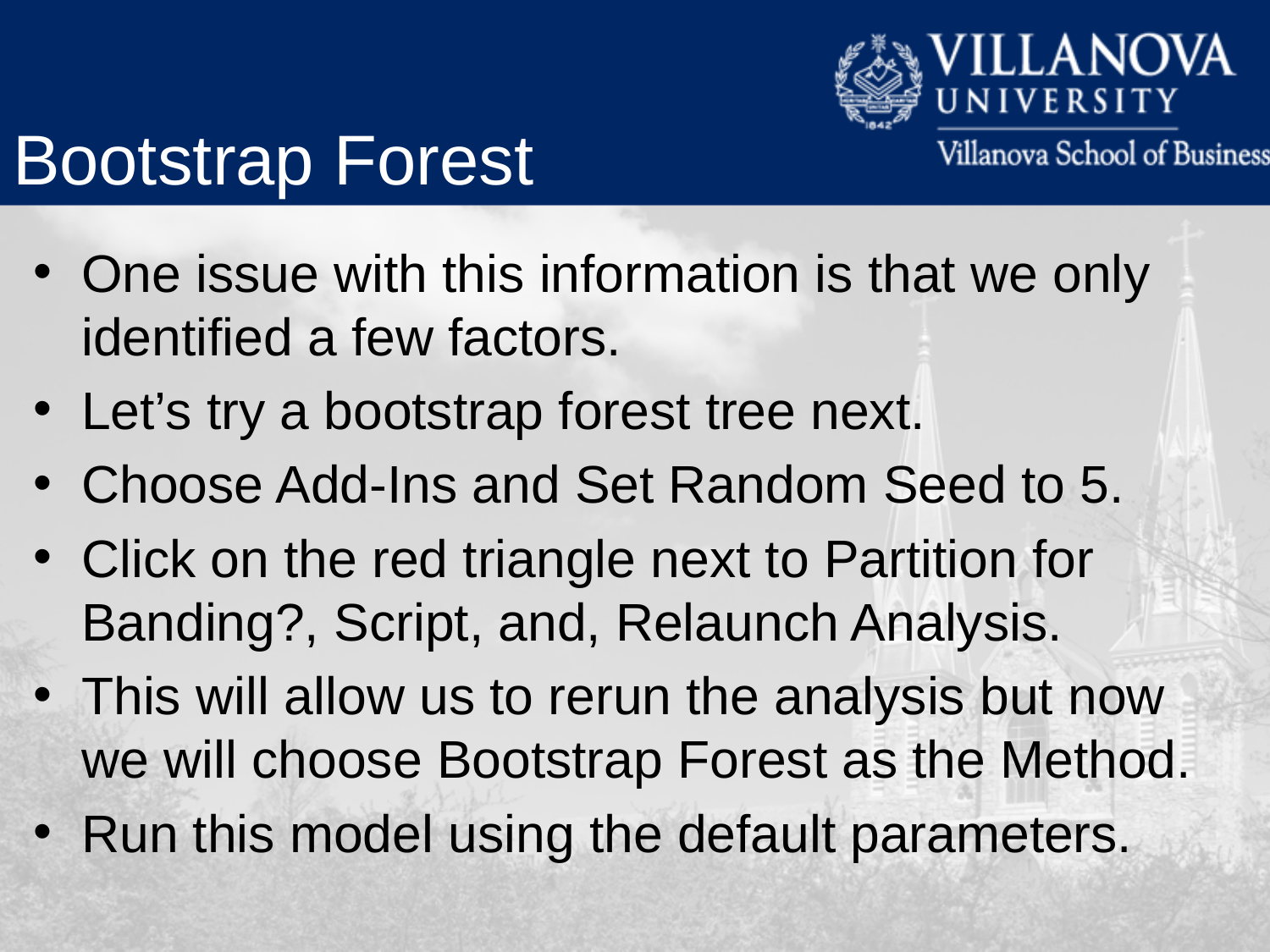

Bootstrap Forest
One issue with this information is that we only identified a few factors.
Let’s try a bootstrap forest tree next.
Choose Add-Ins and Set Random Seed to 5.
Click on the red triangle next to Partition for Banding?, Script, and, Relaunch Analysis.
This will allow us to rerun the analysis but now we will choose Bootstrap Forest as the Method.
Run this model using the default parameters.